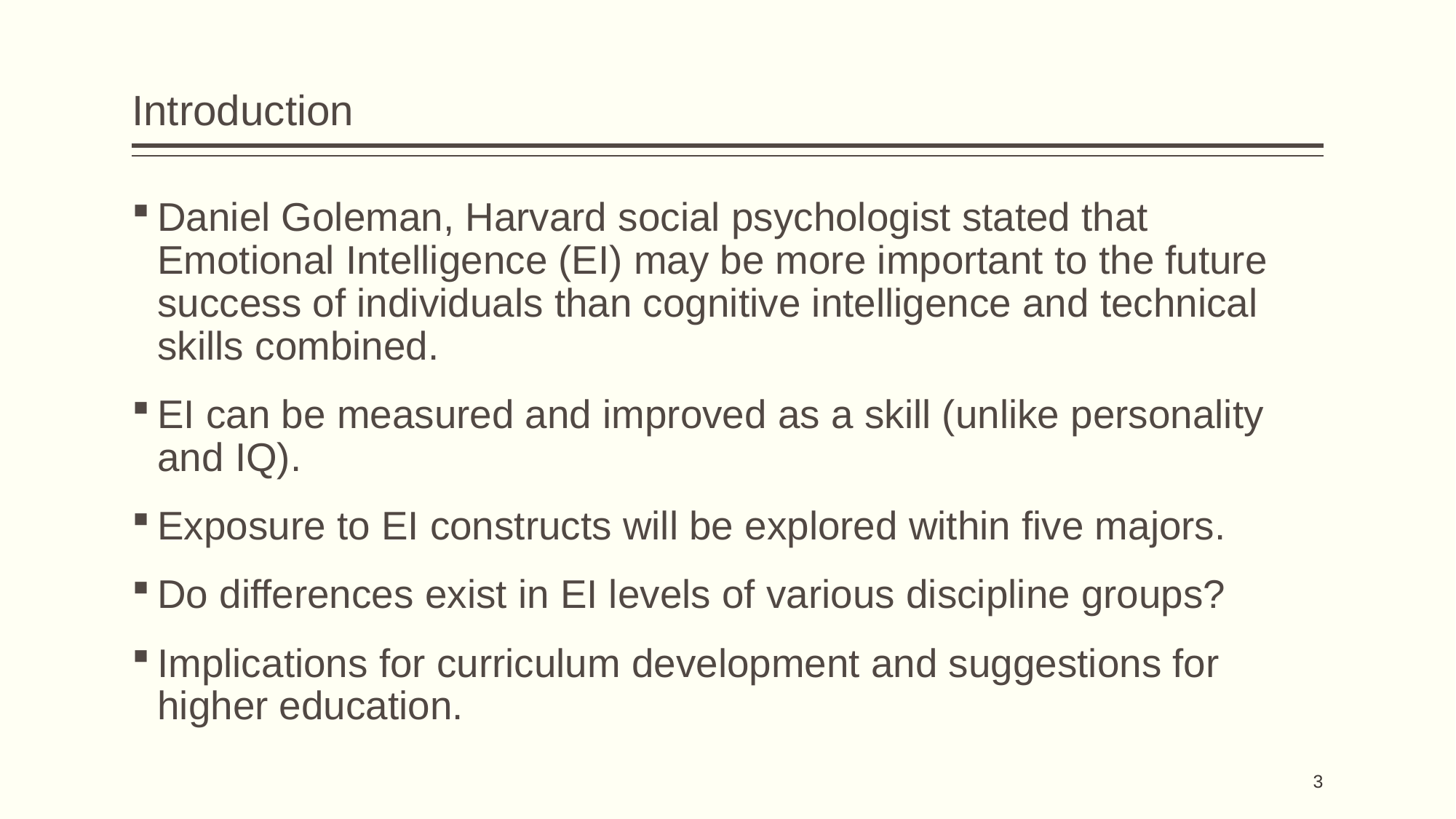

# Introduction
Daniel Goleman, Harvard social psychologist stated that Emotional Intelligence (EI) may be more important to the future success of individuals than cognitive intelligence and technical skills combined.
EI can be measured and improved as a skill (unlike personality and IQ).
Exposure to EI constructs will be explored within five majors.
Do differences exist in EI levels of various discipline groups?
Implications for curriculum development and suggestions for higher education.

3